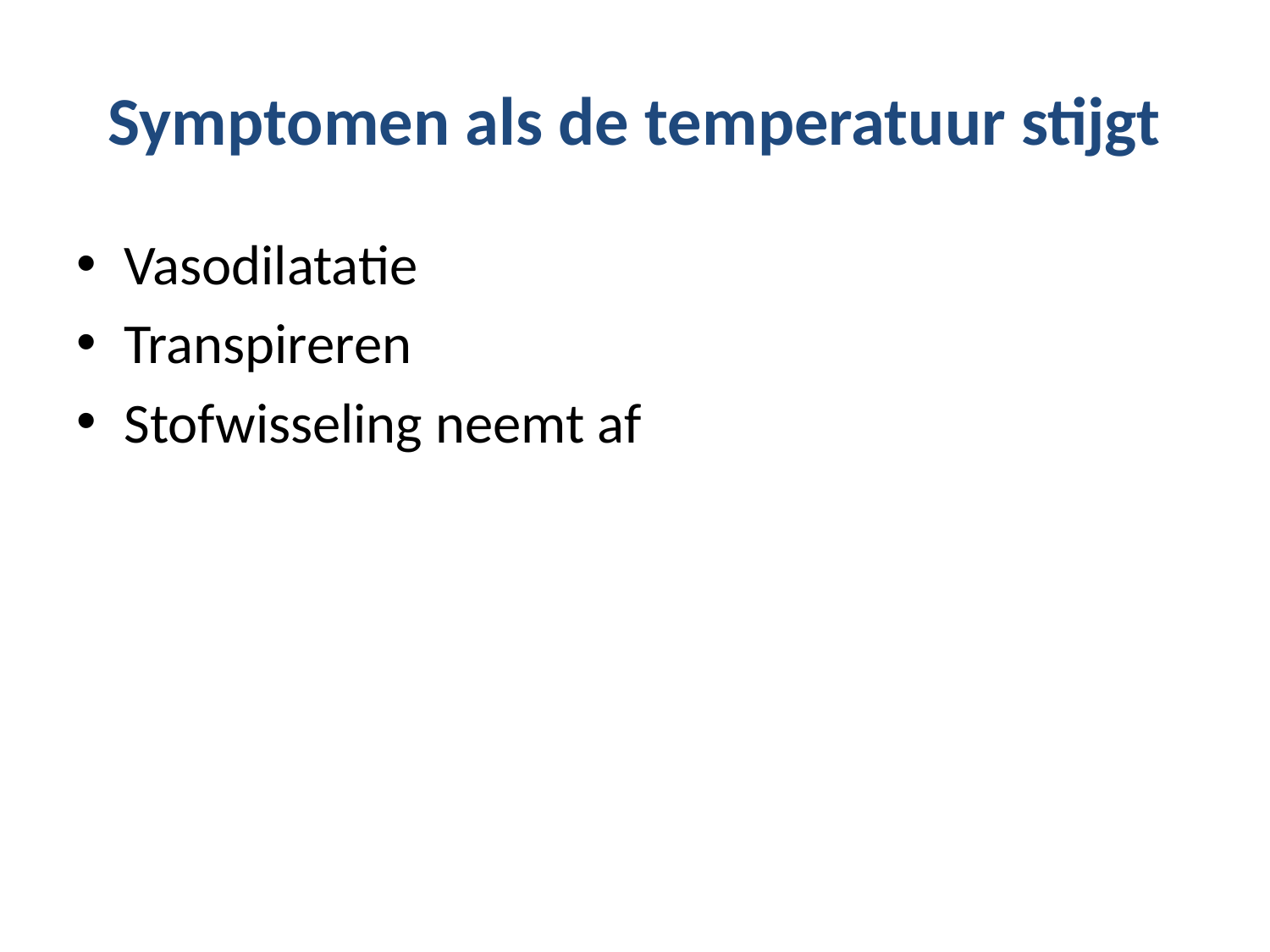

# Symptomen als de temperatuur stijgt
Vasodilatatie
Transpireren
Stofwisseling neemt af